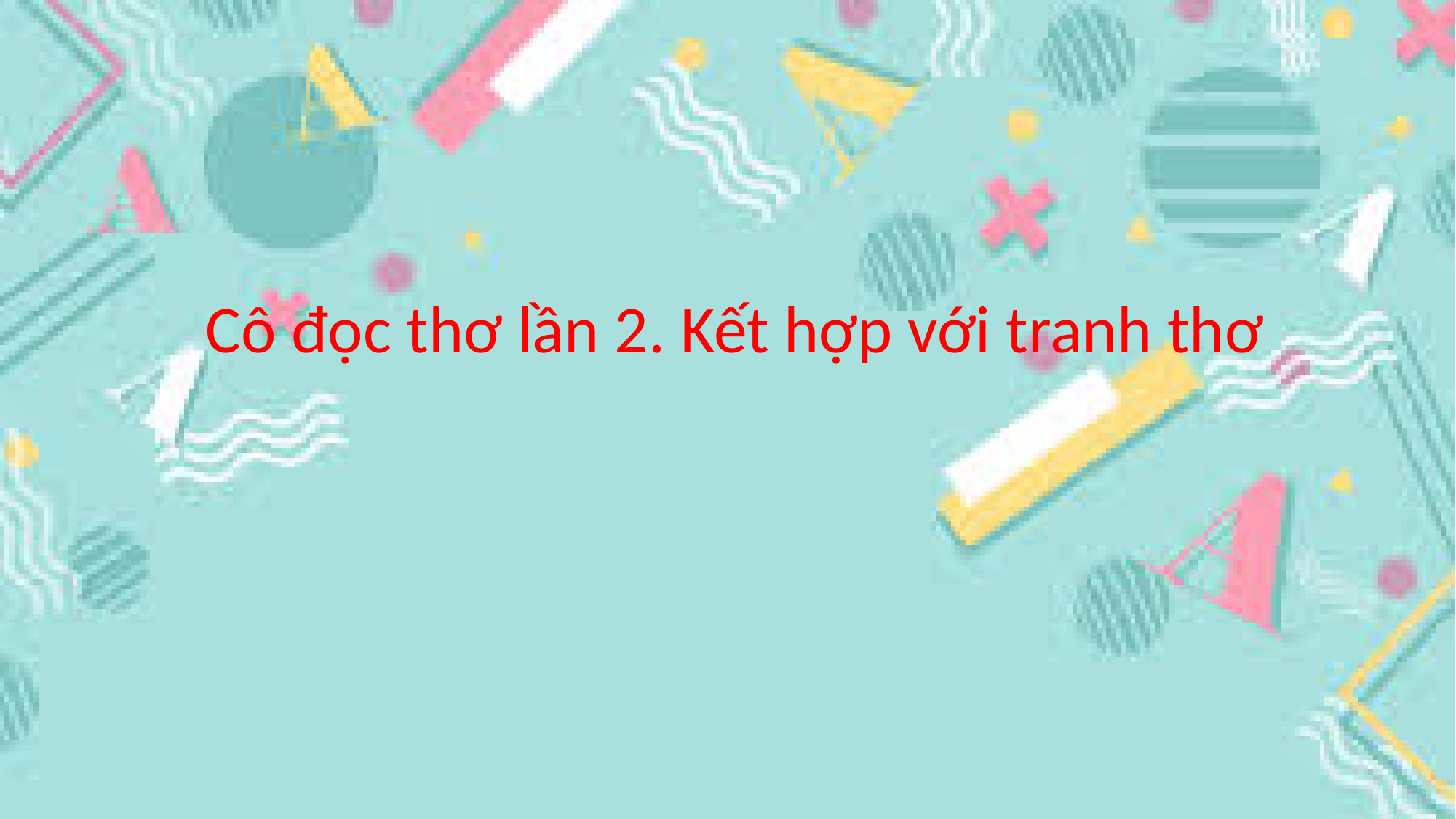

# Cô đọc thơ lần 2. Kết hợp với tranh thơ